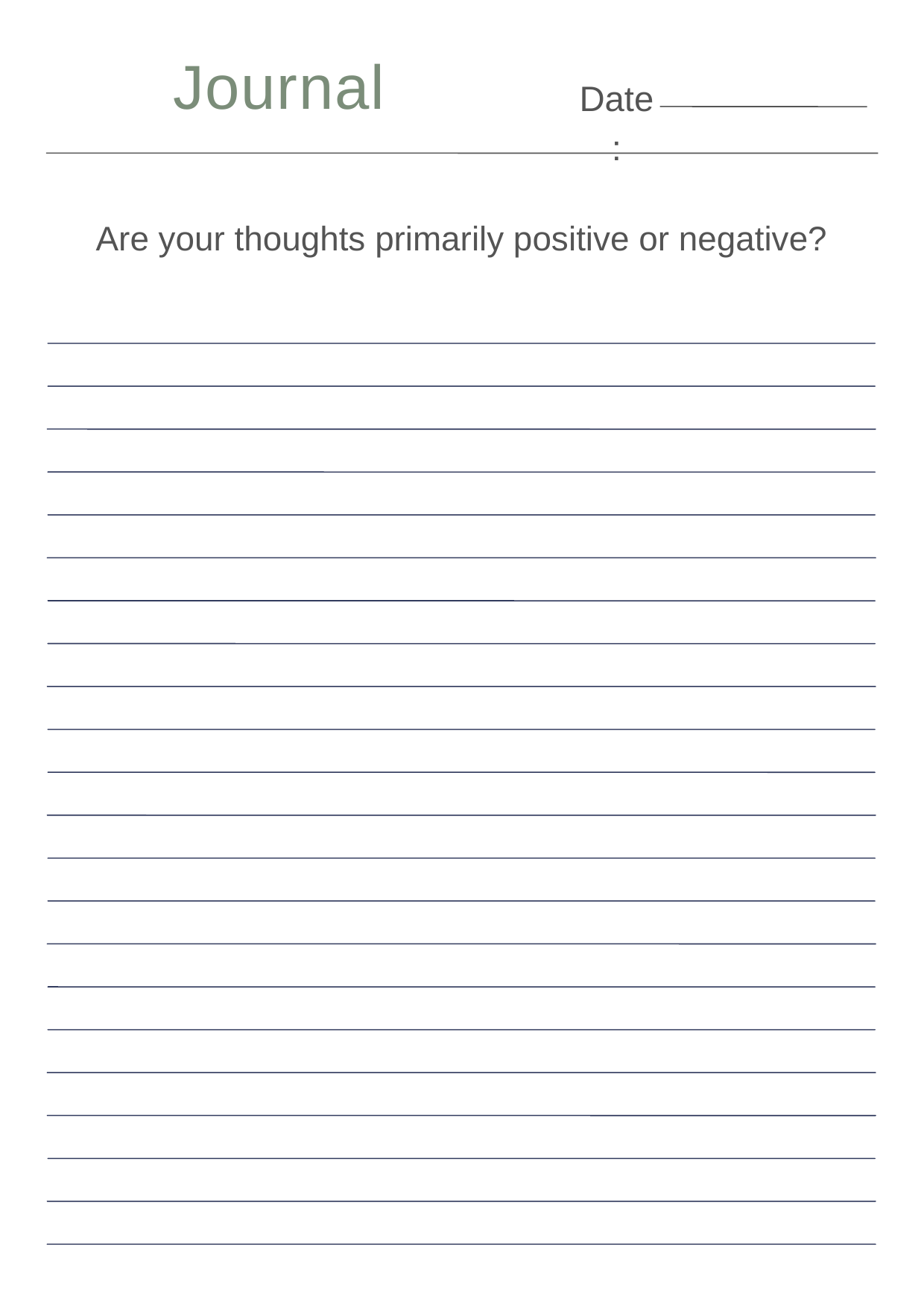

Journal
Date:

Are your thoughts primarily positive or negative?